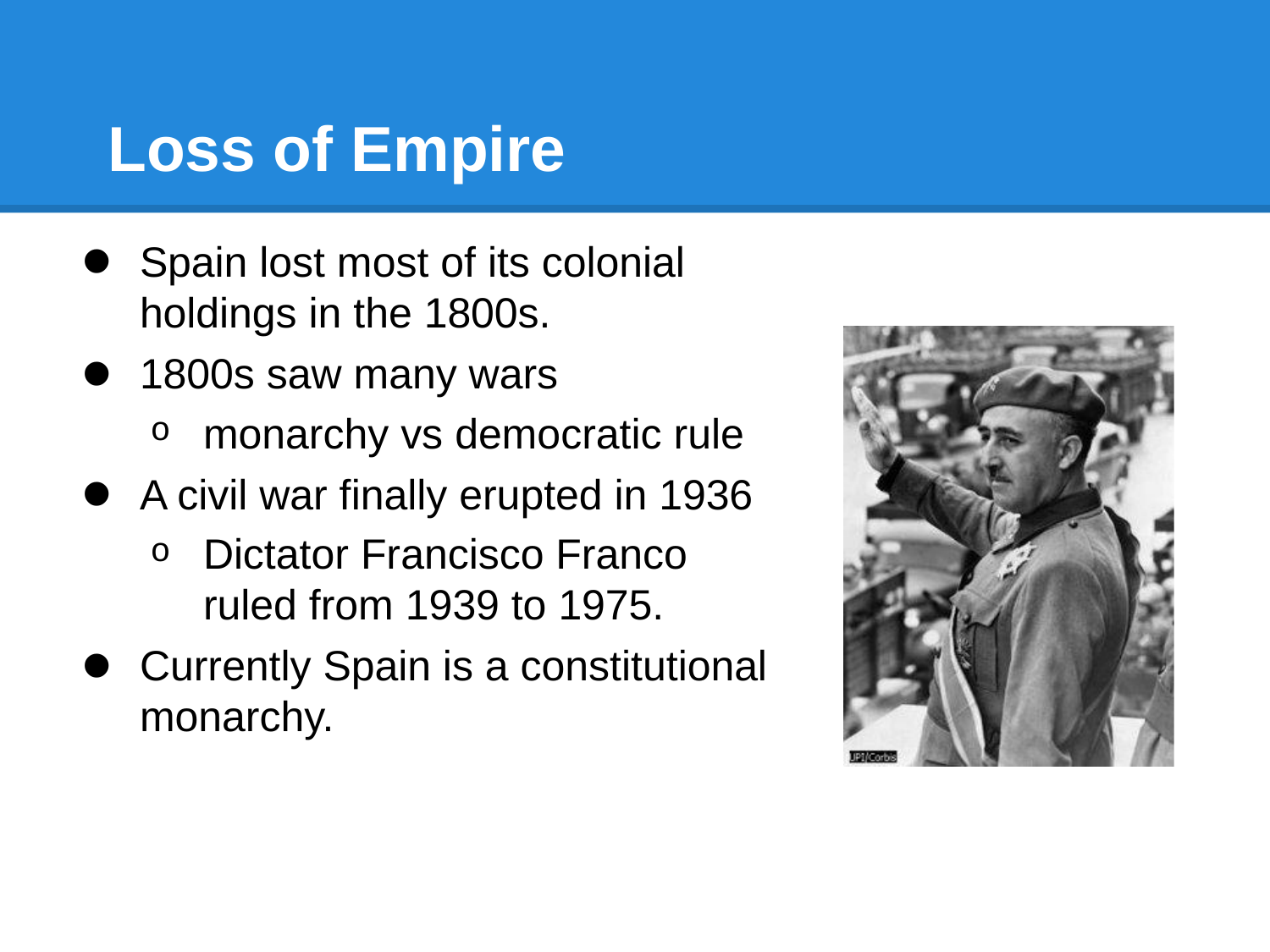

# Loss of Empire
Spain lost most of its colonial holdings in the 1800s.
1800s saw many wars
monarchy vs democratic rule
A civil war finally erupted in 1936
Dictator Francisco Franco ruled from 1939 to 1975.
Currently Spain is a constitutional monarchy.